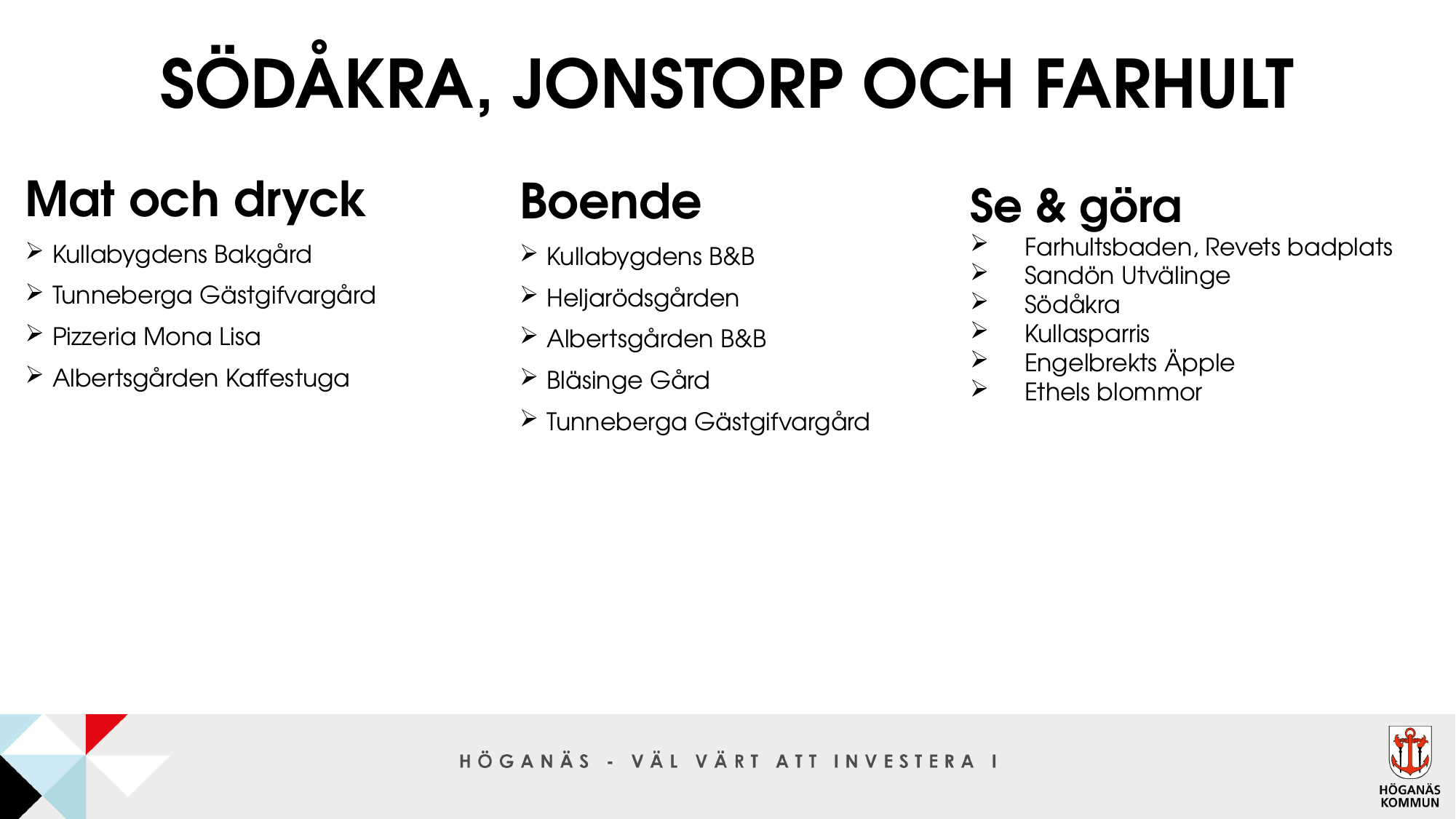

# Södåkra, Jonstorp och Farhult
Mat och dryck
Kullabygdens Bakgård
Tunneberga Gästgifvargård
Pizzeria Mona Lisa
Albertsgården Kaffestuga

Boende
Kullabygdens B&B
Heljarödsgården
Albertsgården B&B
Bläsinge Gård
Tunneberga Gästgifvargård
Se & göra
Farhultsbaden, Revets badplats
Sandön Utvälinge
Södåkra
Kullasparris
Engelbrekts Äpple
Ethels blommor